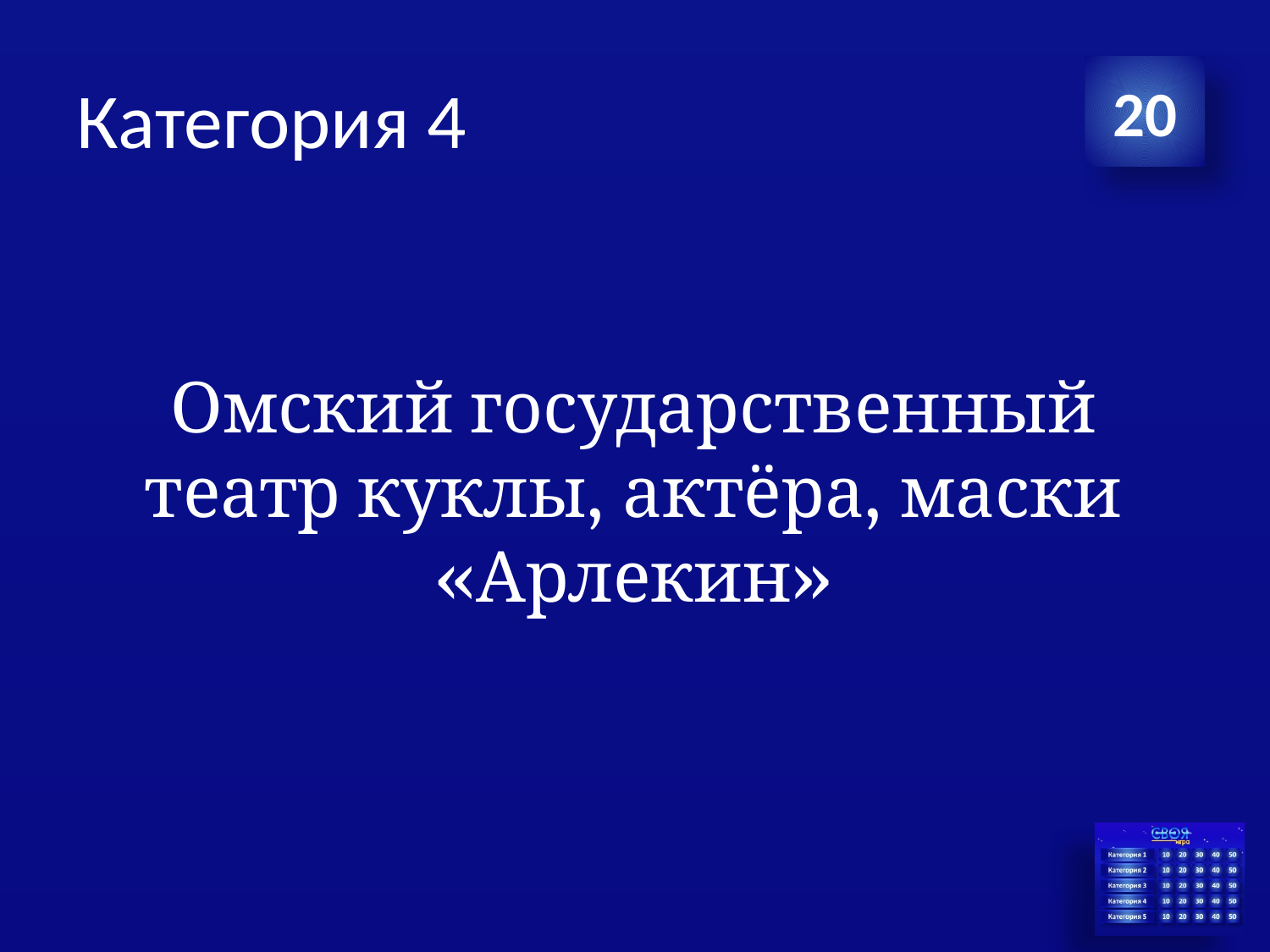

# Категория 4
20
Омский государственный театр куклы, актёра, маски «Арлекин»